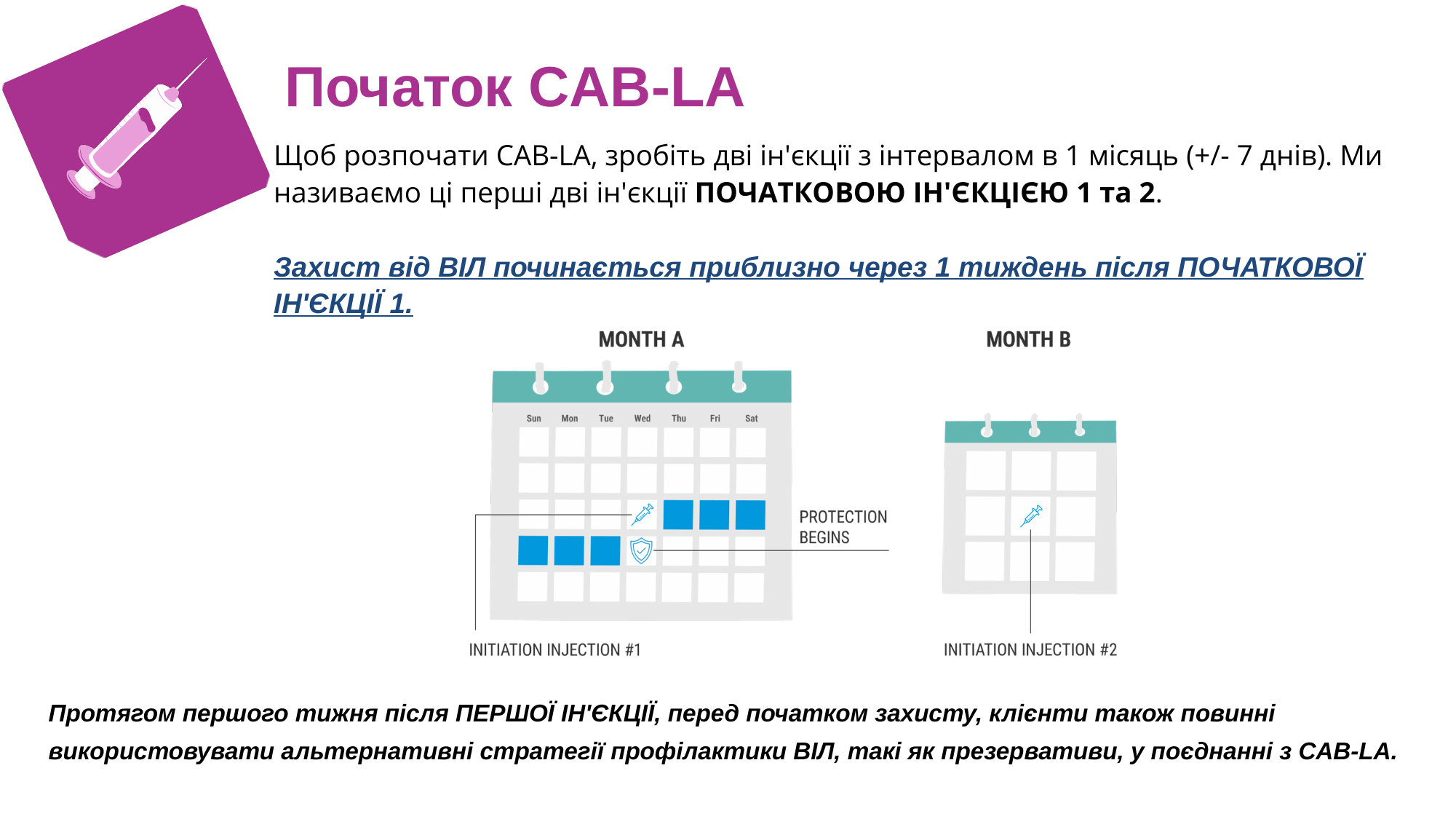

С
Початок CAB-LA
Щоб розпочати CAB-LA, зробіть дві ін'єкції з інтервалом в 1 місяць (+/- 7 днів). Ми називаємо ці перші дві ін'єкції ПОЧАТКОВОЮ ІН'ЄКЦІЄЮ 1 та 2.

Захист від ВІЛ починається приблизно через 1 тиждень після ПОЧАТКОВОЇ ІН'ЄКЦІЇ 1.

Протягом першого тижня після ПЕРШОЇ ІН'ЄКЦІЇ, перед початком захисту, клієнти також повинні використовувати альтернативні стратегії профілактики ВІЛ, такі як презервативи, у поєднанні з CAB-LA.